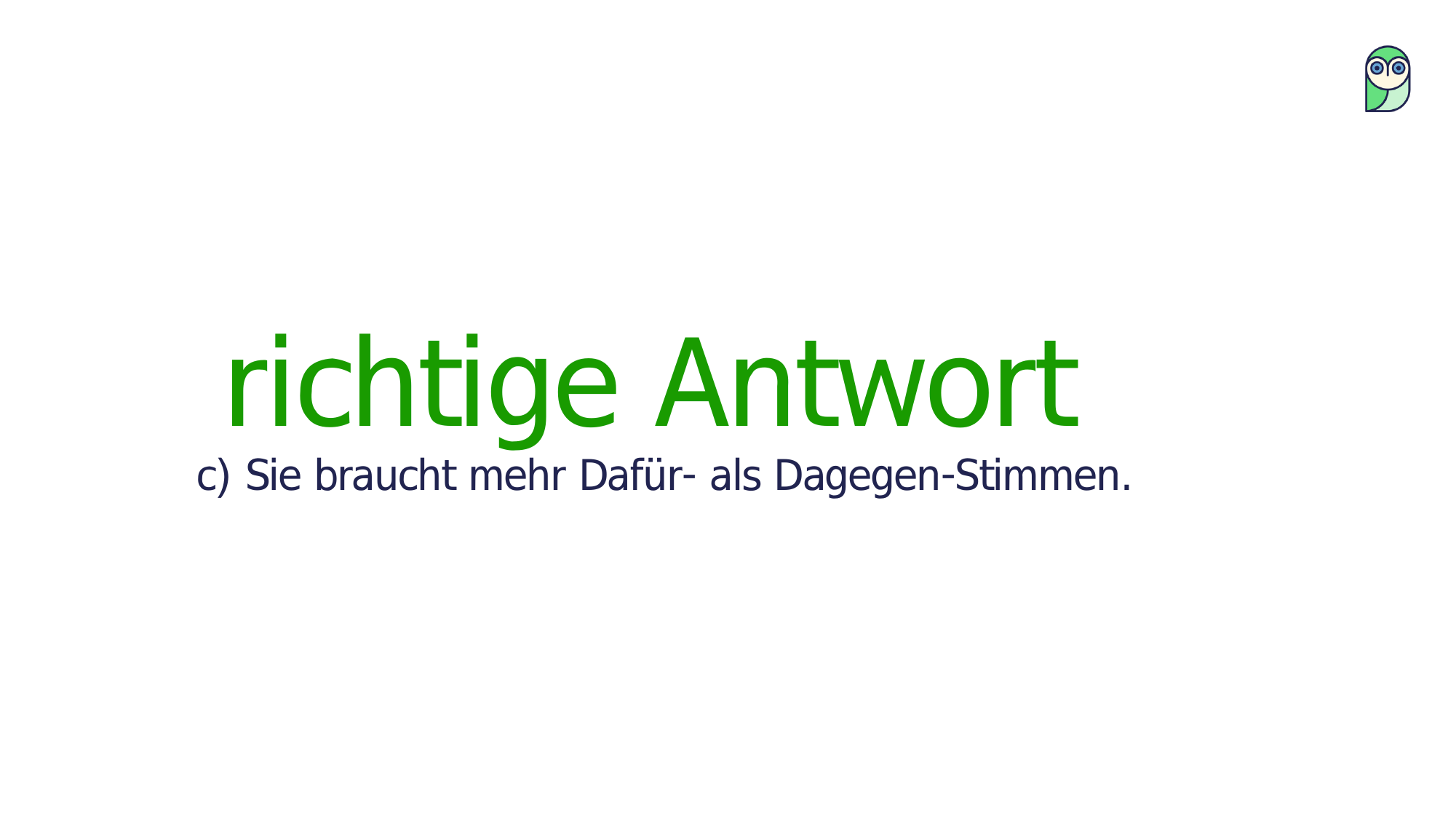

richtige Antwort
c) Sie braucht mehr Dafür- als Dagegen-Stimmen.